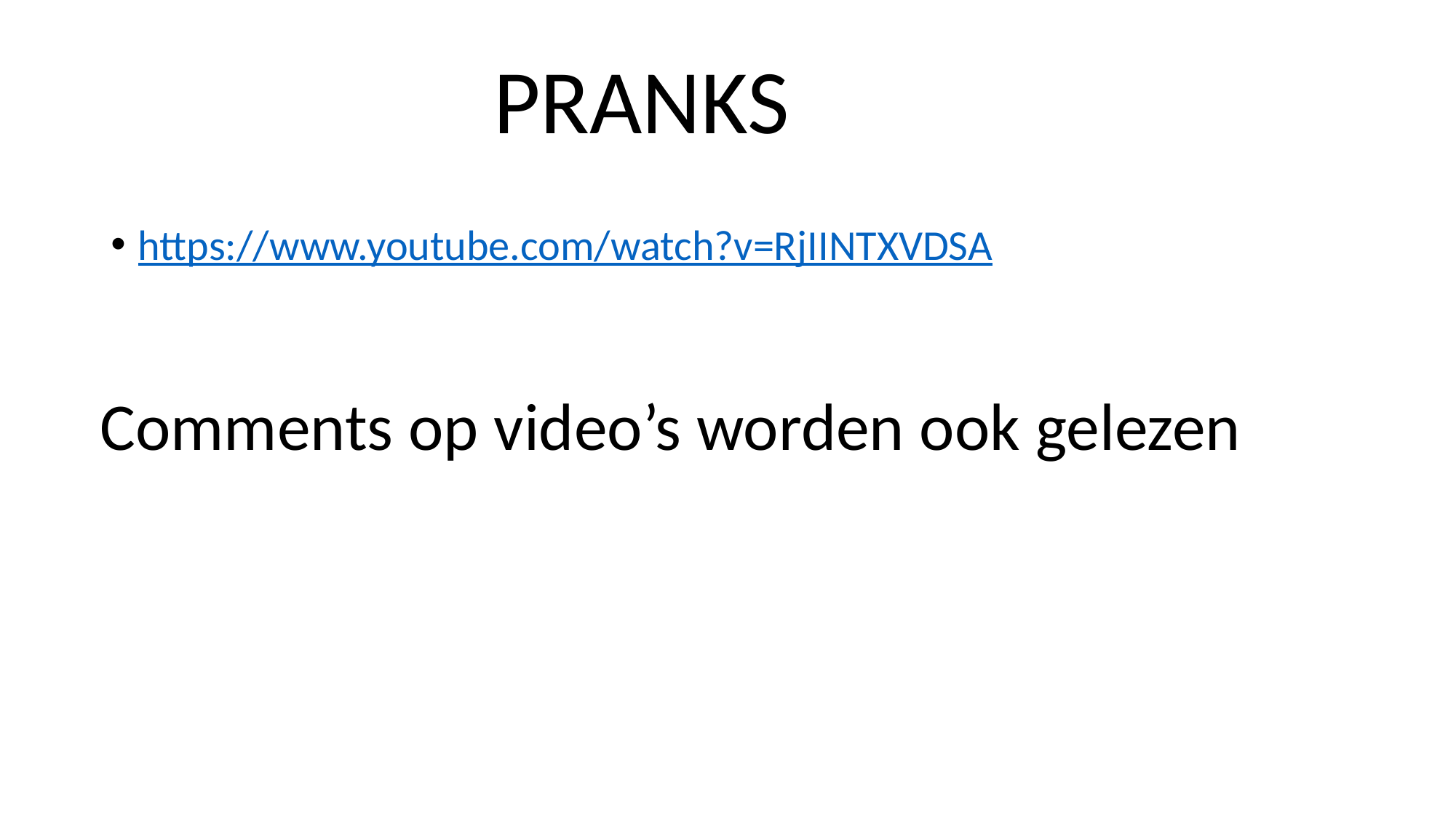

PRANKS
https://www.youtube.com/watch?v=RjIINTXVDSA

Comments op video’s worden ook gelezen